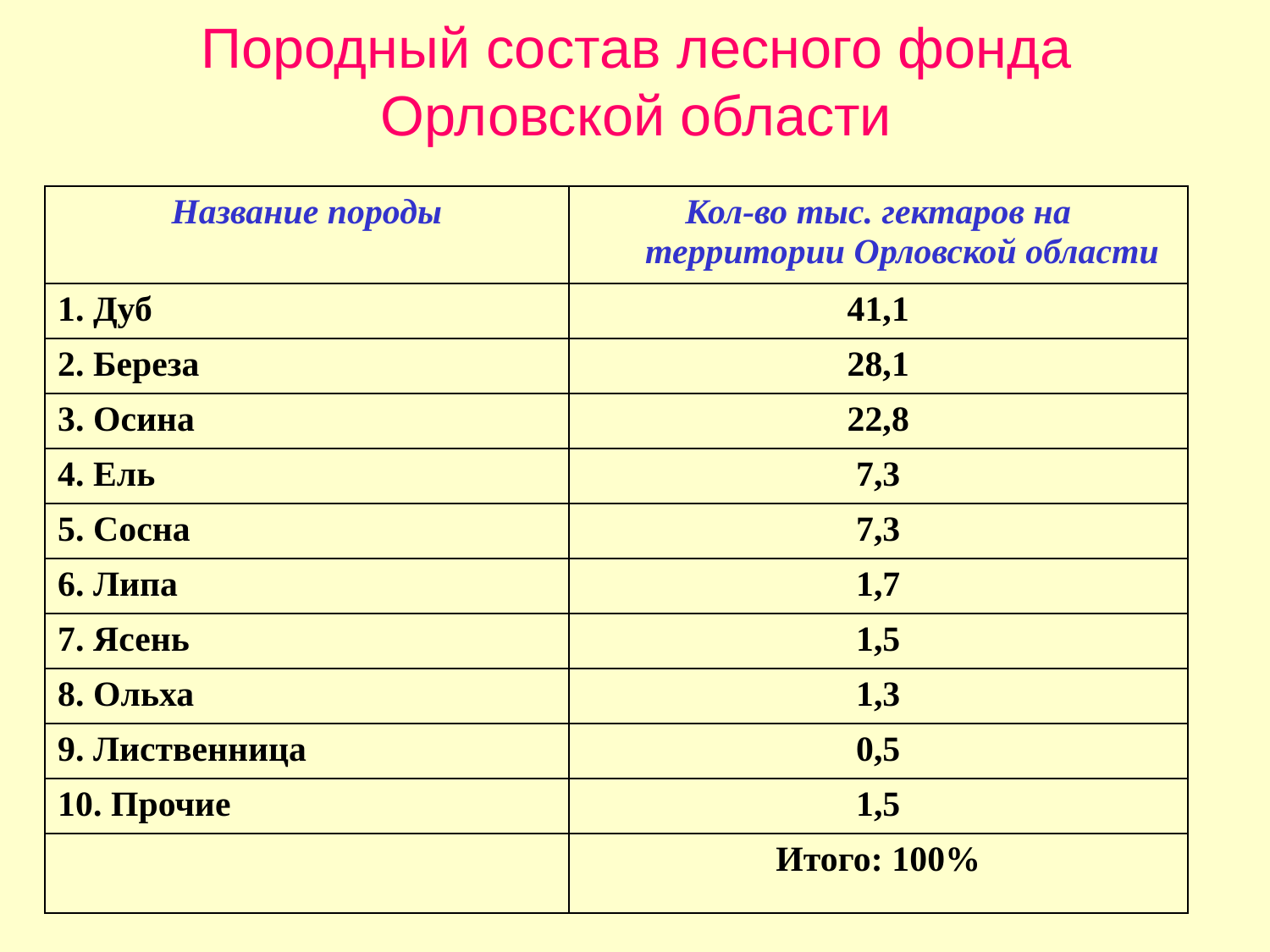

# Породный состав лесного фонда Орловской области
| Название породы | Кол-во тыс. гектаров на территории Орловской области |
| --- | --- |
| 1. Дуб | 41,1 |
| 2. Береза | 28,1 |
| 3. Осина | 22,8 |
| 4. Ель | 7,3 |
| 5. Сосна | 7,3 |
| 6. Липа | 1,7 |
| 7. Ясень | 1,5 |
| 8. Ольха | 1,3 |
| 9. Лиственница | 0,5 |
| 10. Прочие | 1,5 |
|  | Итого: 100% |